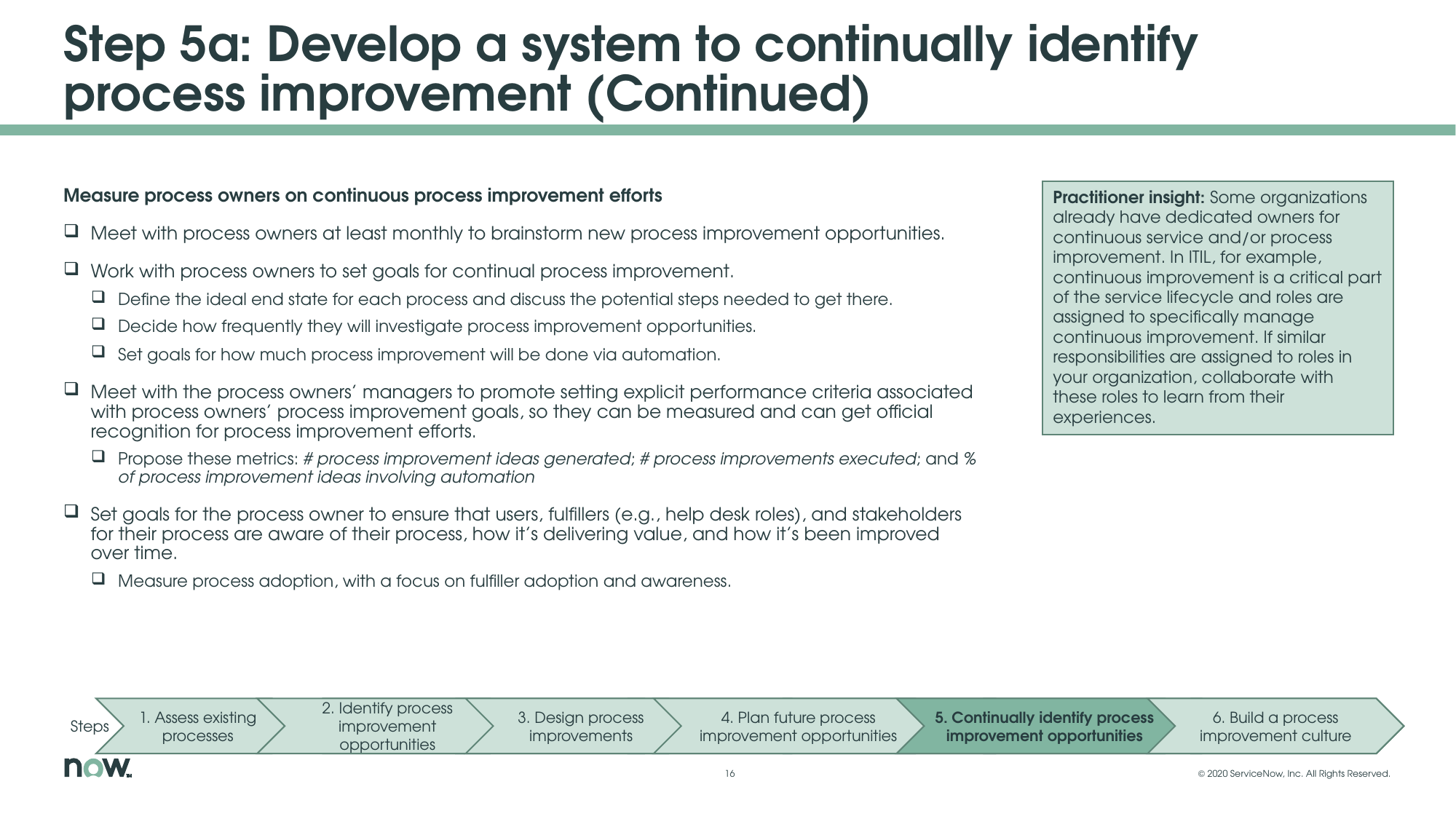

# Step 5a: Develop a system to continually identify process improvement (Continued)

Practitioner insight: Some organizations already have dedicated owners for continuous service and/or process improvement. In ITIL, for example, continuous improvement is a critical part of the service lifecycle and roles are assigned to specifically manage continuous improvement. If similar responsibilities are assigned to roles in your organization, collaborate with these roles to learn from their experiences.
Measure process owners on continuous process improvement efforts
Meet with process owners at least monthly to brainstorm new process improvement opportunities.
Work with process owners to set goals for continual process improvement.
Define the ideal end state for each process and discuss the potential steps needed to get there.
Decide how frequently they will investigate process improvement opportunities.
Set goals for how much process improvement will be done via automation.
Meet with the process owners’ managers to promote setting explicit performance criteria associated with process owners’ process improvement goals, so they can be measured and can get official recognition for process improvement efforts.
Propose these metrics: # process improvement ideas generated; # process improvements executed; and % of process improvement ideas involving automation
Set goals for the process owner to ensure that users, fulfillers (e.g., help desk roles), and stakeholders for their process are aware of their process, how it’s delivering value, and how it’s been improved over time.
Measure process adoption, with a focus on fulfiller adoption and awareness.

1. Assess existing processes
2. Identify process improvement opportunities
3. Design process improvements
4. Plan future process improvement opportunities
5. Continually identify process improvement opportunities
6. Build a process improvement culture
Steps
Steps
1. Assess existing processes
2. Identify process improvement opportunities
3. Design process improvements
4. Plan future process improvement opportunities
5. Continually identify process improvement opportunities
6. Build a process improvement culture